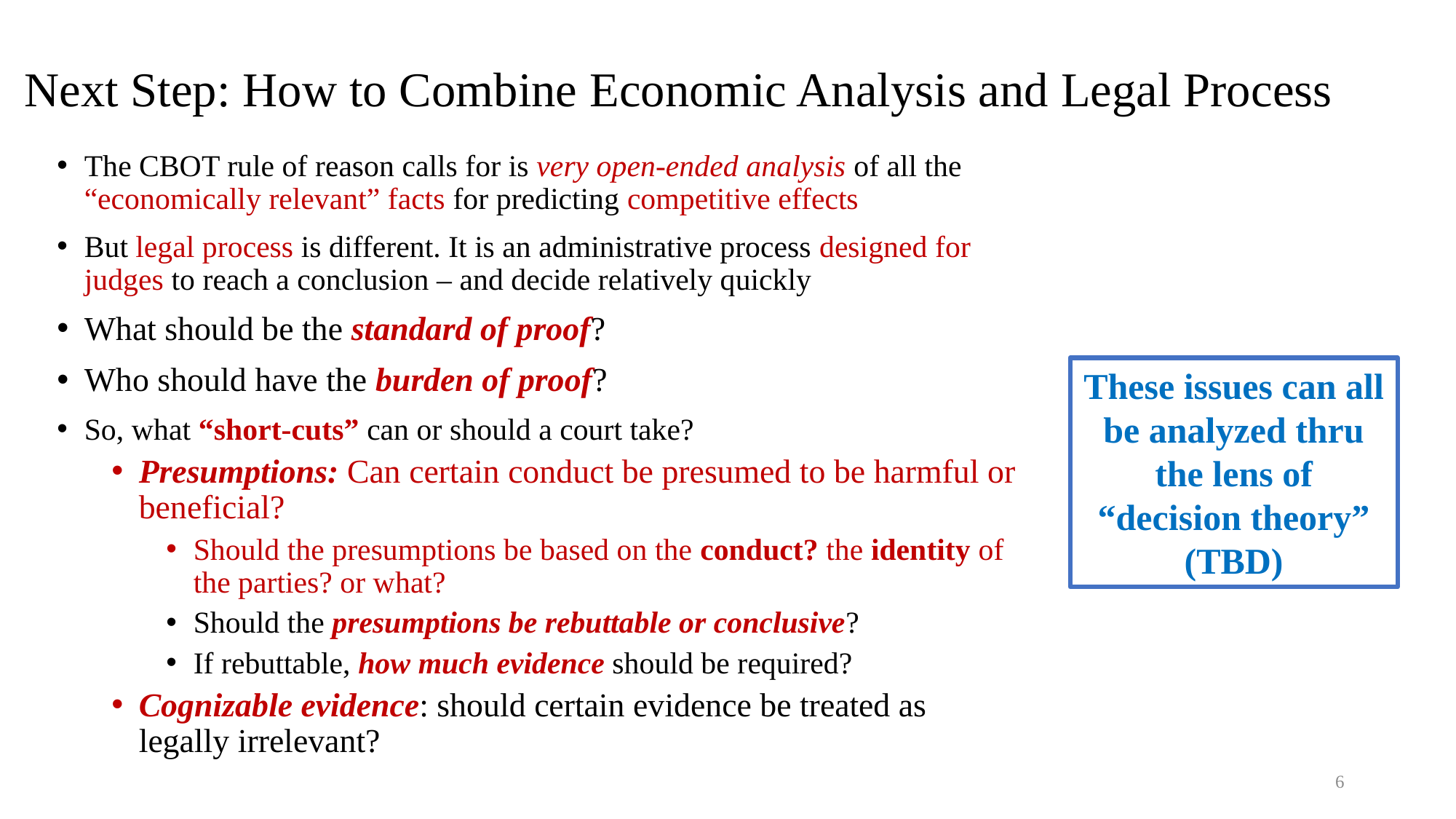

# Next Step: How to Combine Economic Analysis and Legal Process
The CBOT rule of reason calls for is very open-ended analysis of all the “economically relevant” facts for predicting competitive effects
But legal process is different. It is an administrative process designed for judges to reach a conclusion – and decide relatively quickly
What should be the standard of proof?
Who should have the burden of proof?
So, what “short-cuts” can or should a court take?
Presumptions: Can certain conduct be presumed to be harmful or beneficial?
Should the presumptions be based on the conduct? the identity of the parties? or what?
Should the presumptions be rebuttable or conclusive?
If rebuttable, how much evidence should be required?
Cognizable evidence: should certain evidence be treated as legally irrelevant?

These issues can all be analyzed thru the lens of “decision theory”
(TBD)
6